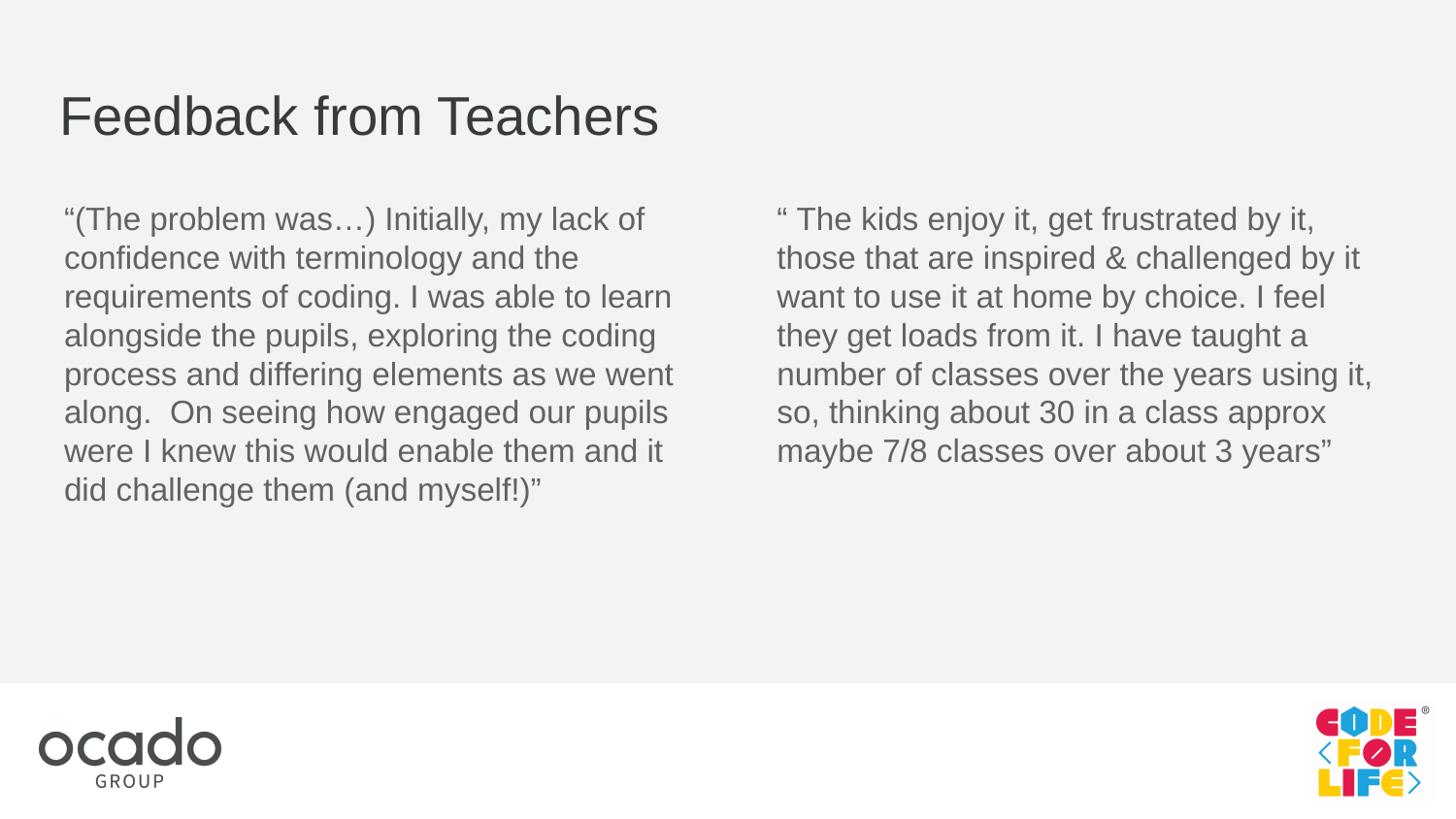

# Feedback from Teachers
“(The problem was…) Initially, my lack of confidence with terminology and the requirements of coding. I was able to learn alongside the pupils, exploring the coding process and differing elements as we went along.  On seeing how engaged our pupils were I knew this would enable them and it did challenge them (and myself!)”
“ The kids enjoy it, get frustrated by it, those that are inspired & challenged by it want to use it at home by choice. I feel they get loads from it. I have taught a number of classes over the years using it, so, thinking about 30 in a class approx maybe 7/8 classes over about 3 years”